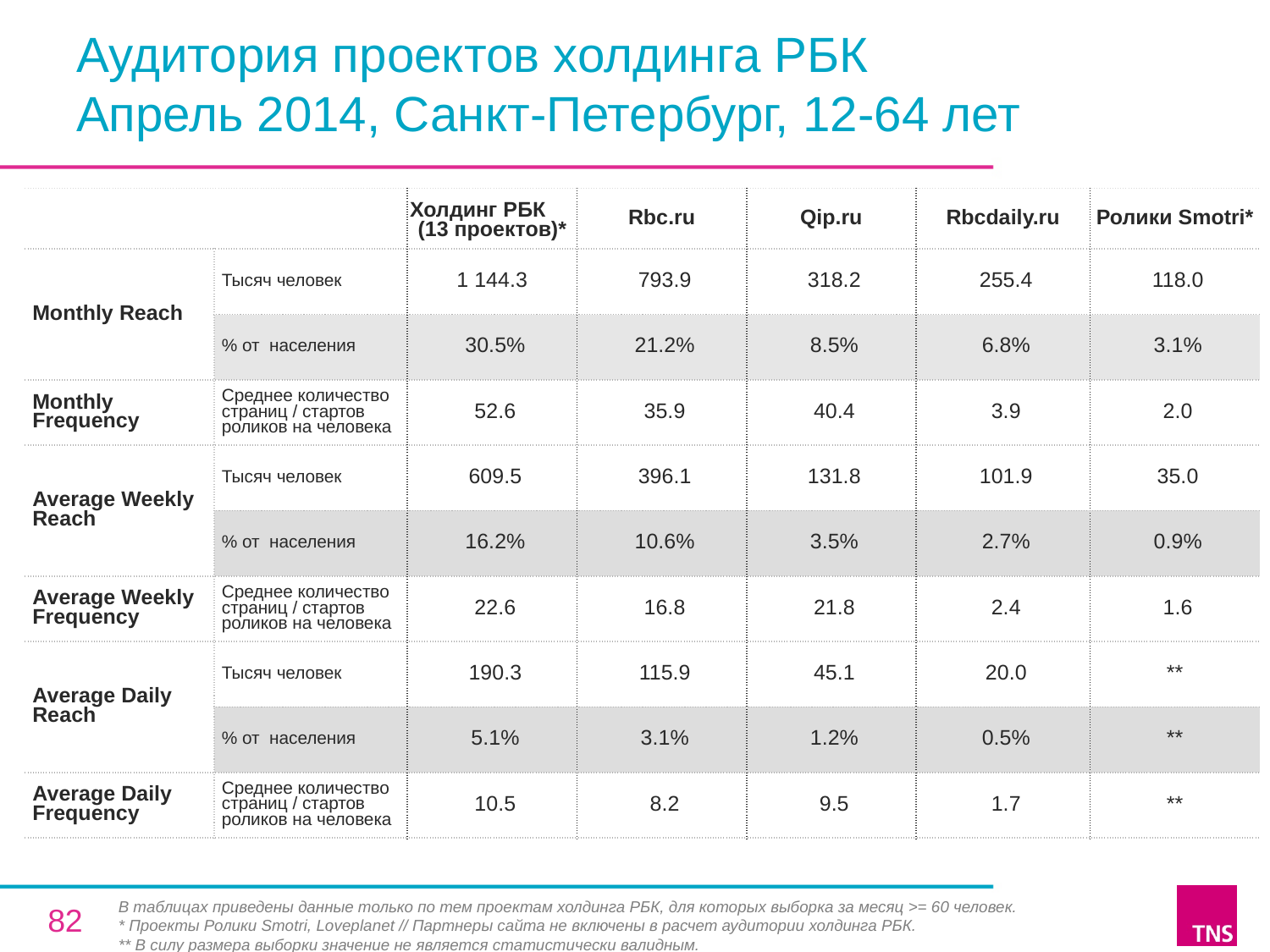

# Аудитория проектов холдинга РБК Апрель 2014, Санкт-Петербург, 12-64 лет
|  |  | Холдинг РБК (13 проектов)\* | Rbc.ru | Qip.ru | Rbcdaily.ru | Ролики Smotri\* |
| --- | --- | --- | --- | --- | --- | --- |
| Monthly Reach | Тысяч человек | 1 144.3 | 793.9 | 318.2 | 255.4 | 118.0 |
|  | % от населения | 30.5% | 21.2% | 8.5% | 6.8% | 3.1% |
| Monthly Frequency | Среднее количество страниц / стартов роликов на человека | 52.6 | 35.9 | 40.4 | 3.9 | 2.0 |
| Average Weekly Reach | Тысяч человек | 609.5 | 396.1 | 131.8 | 101.9 | 35.0 |
|  | % от населения | 16.2% | 10.6% | 3.5% | 2.7% | 0.9% |
| Average Weekly Frequency | Среднее количество страниц / стартов роликов на человека | 22.6 | 16.8 | 21.8 | 2.4 | 1.6 |
| Average Daily Reach | Тысяч человек | 190.3 | 115.9 | 45.1 | 20.0 | \*\* |
|  | % от населения | 5.1% | 3.1% | 1.2% | 0.5% | \*\* |
| Average Daily Frequency | Среднее количество страниц / стартов роликов на человека | 10.5 | 8.2 | 9.5 | 1.7 | \*\* |
В таблицах приведены данные только по тем проектам холдинга РБК, для которых выборка за месяц >= 60 человек.
* Проекты Ролики Smotri, Loveplanet // Партнеры сайта не включены в расчет аудитории холдинга РБК.
** В силу размера выборки значение не является статистически валидным.
82